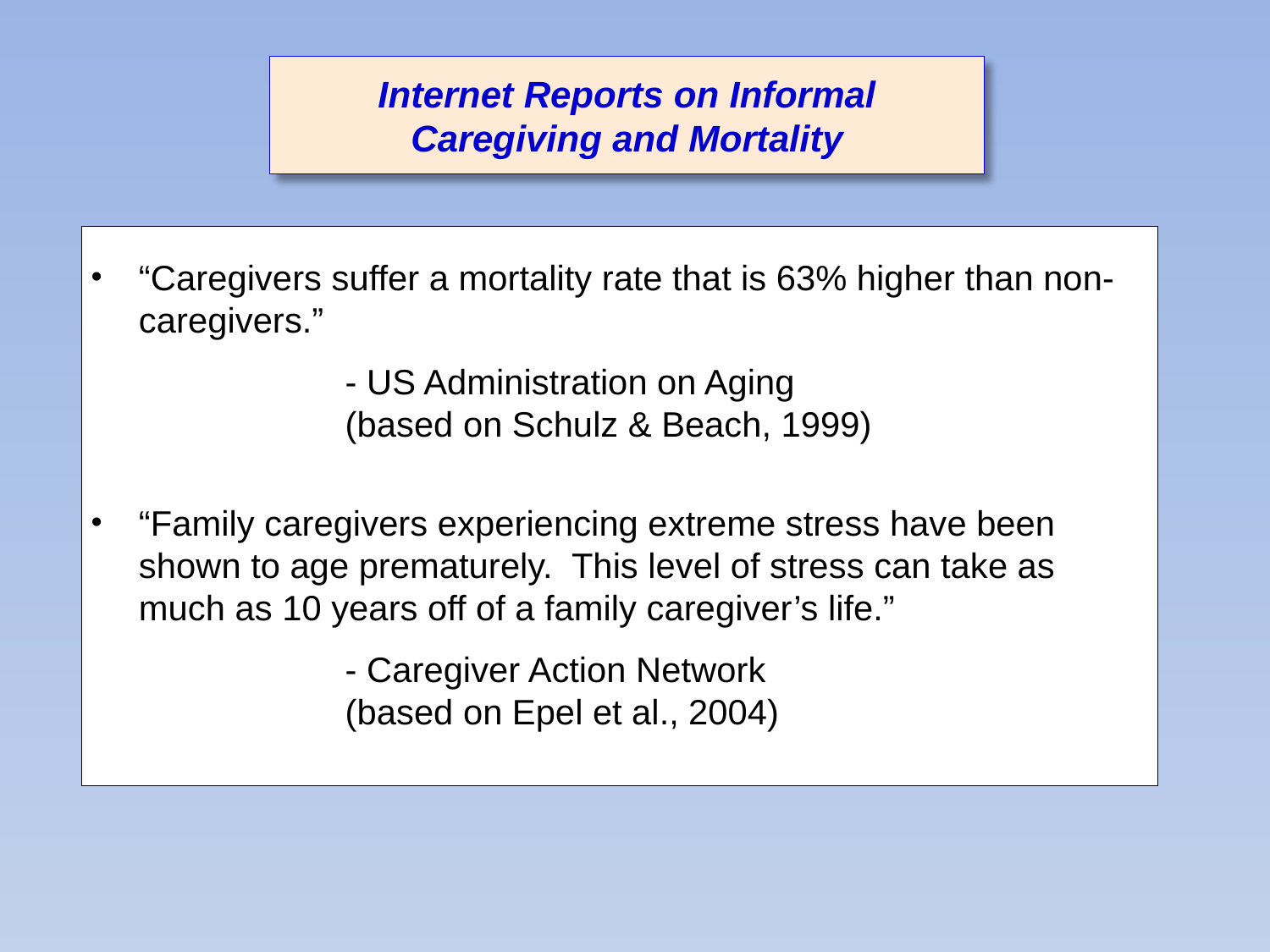

Internet Reports on Informal Caregiving and Mortality

“Caregivers suffer a mortality rate that is 63% higher than non-caregivers.”

		- US Administration on Aging
		(based on Schulz & Beach, 1999)

“Family caregivers experiencing extreme stress have been shown to age prematurely.  This level of stress can take as much as 10 years off of a family caregiver’s life.”

		- Caregiver Action Network
		(based on Epel et al., 2004)